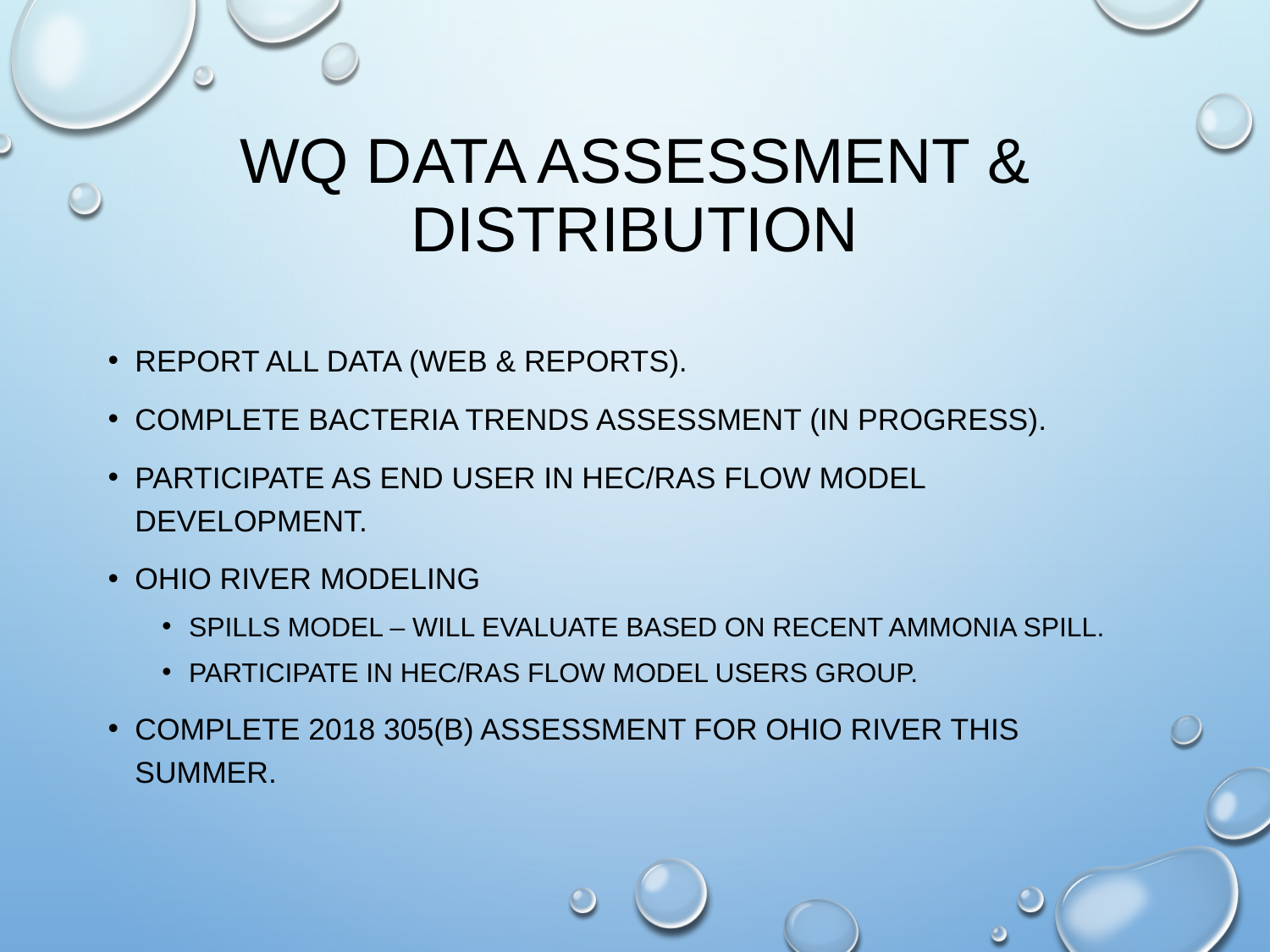

# WQ Data Assessment & Distribution
Report all data (web & reports).
Complete bacteria trends assessment (in progress).
Participate as end user in HEC/RAS flow model development.
Ohio River modeling
spills model – will evaluate based on recent ammonia spill.
Participate in HEC/RAS flow model users group.
Complete 2018 305(b) assessment for Ohio River this summer.